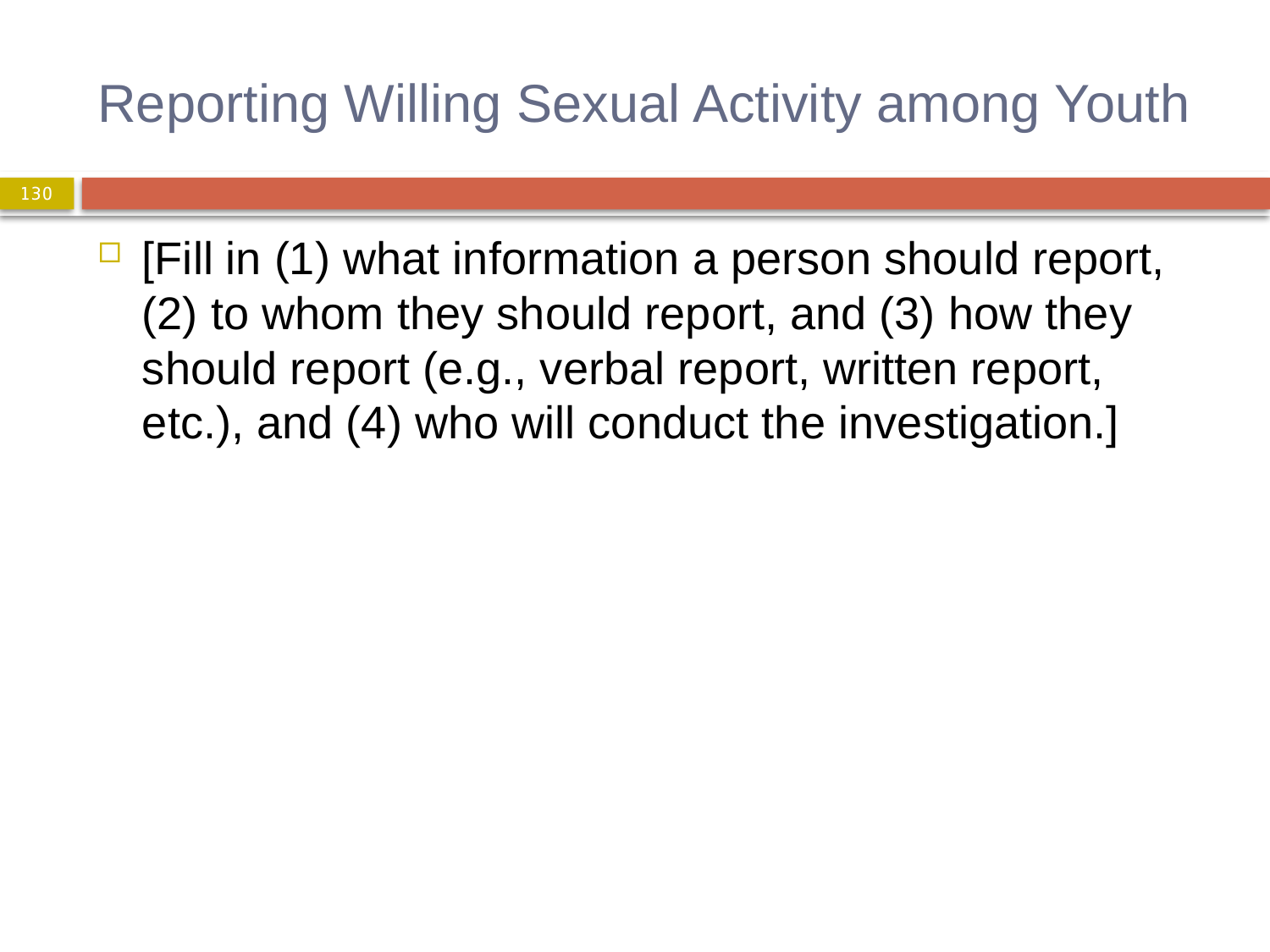

# Reporting Willing Sexual Activity among Youth
130
[Fill in (1) what information a person should report, (2) to whom they should report, and (3) how they should report (e.g., verbal report, written report, etc.), and (4) who will conduct the investigation.]